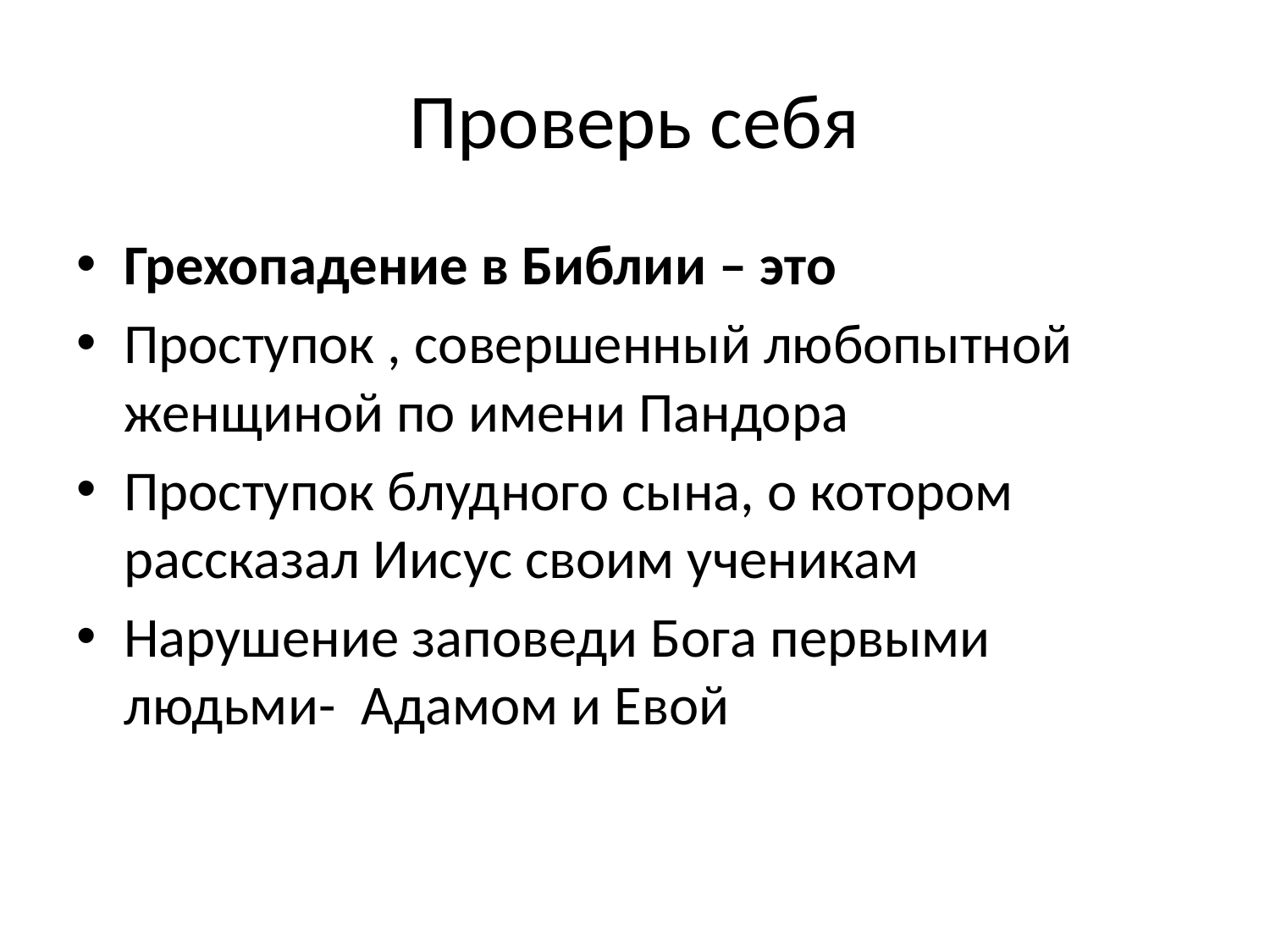

# Проверь себя
Грехопадение в Библии – это
Проступок , совершенный любопытной женщиной по имени Пандора
Проступок блудного сына, о котором рассказал Иисус своим ученикам
Нарушение заповеди Бога первыми людьми-  Адамом и Евой